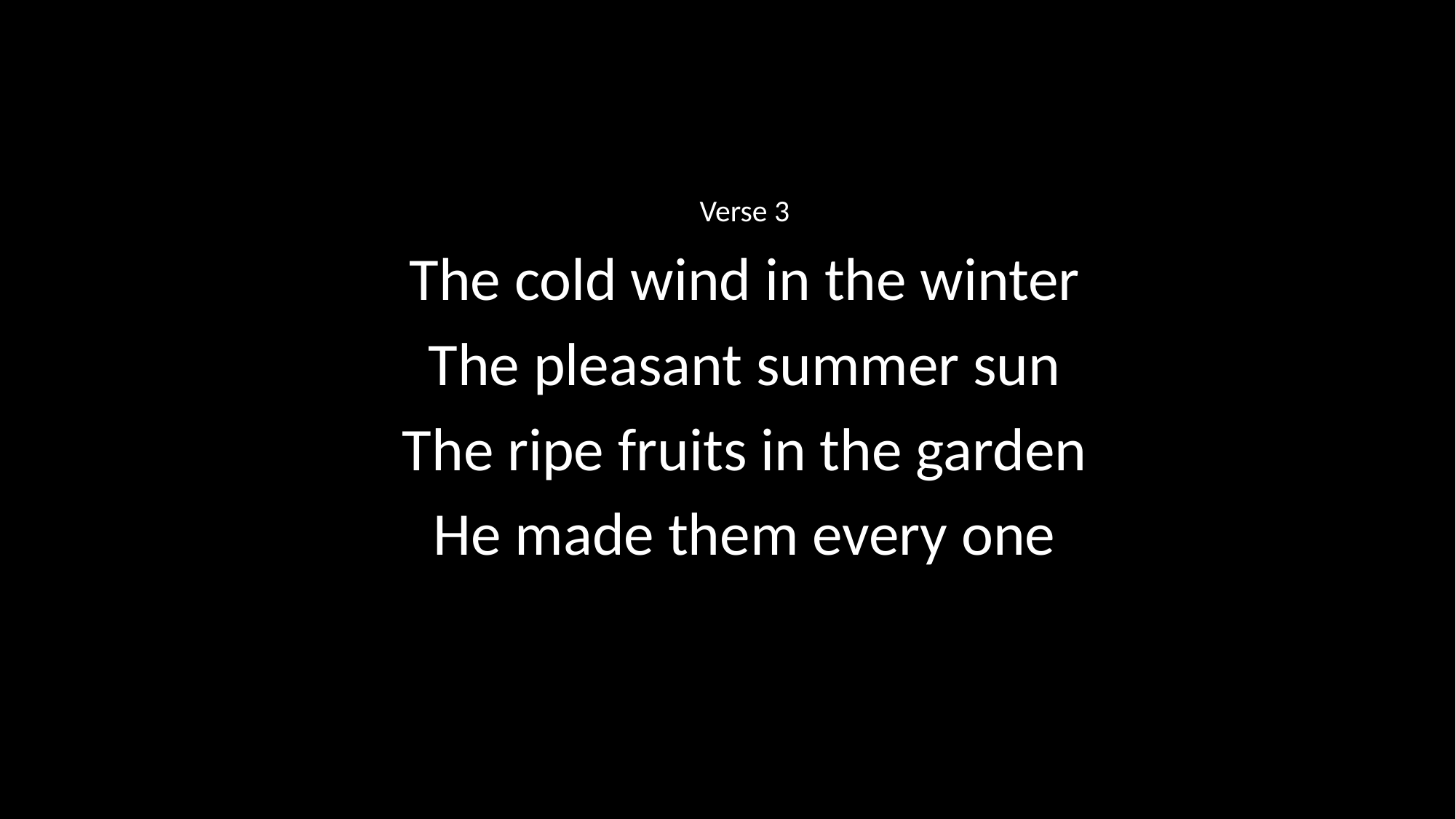

Verse 3
The cold wind in the winter
The pleasant summer sun
The ripe fruits in the garden
He made them every one